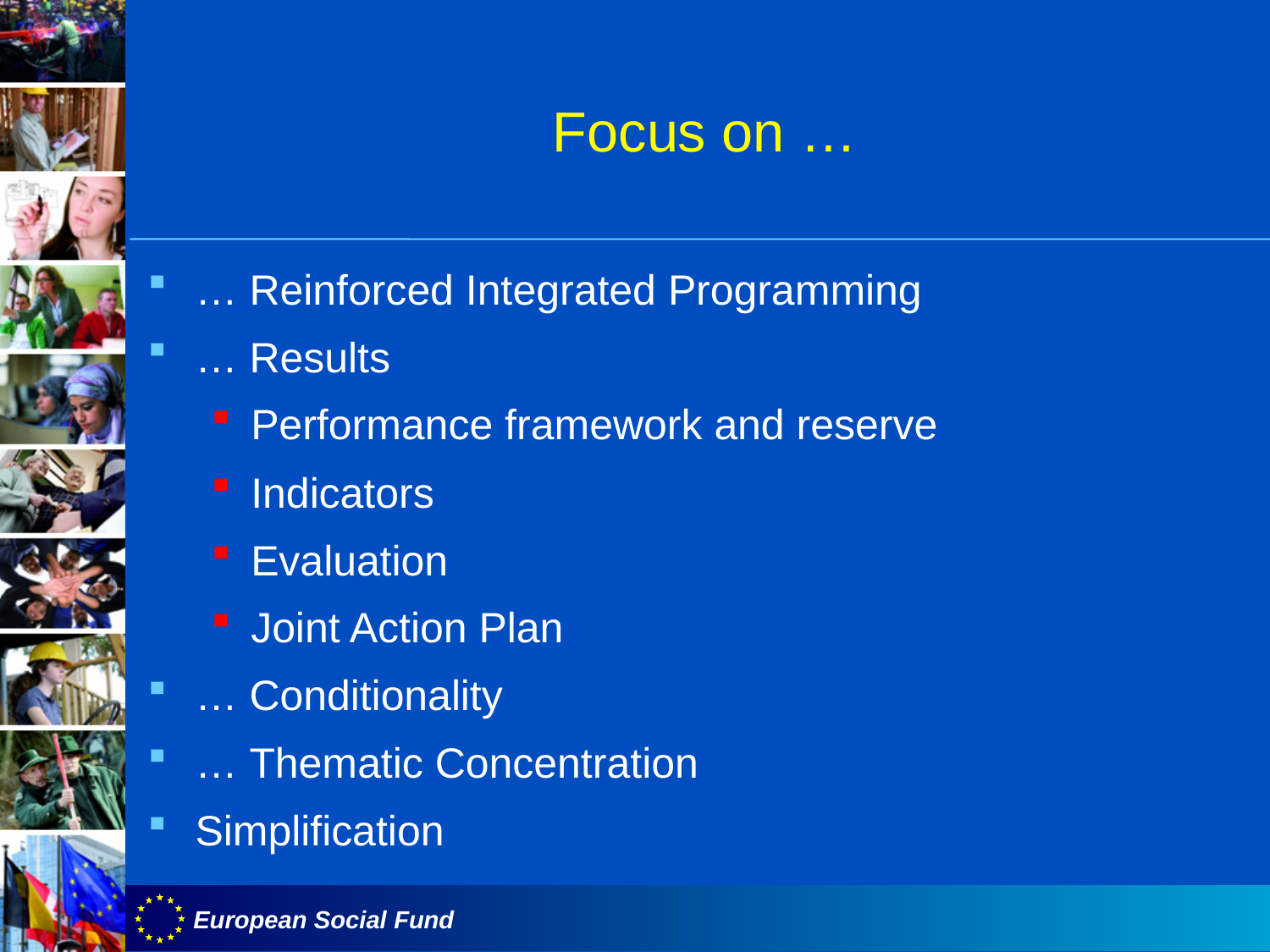

Focus on …
… Reinforced Integrated Programming
… Results
Performance framework and reserve
Indicators
Evaluation
Joint Action Plan
… Conditionality
… Thematic Concentration
Simplification